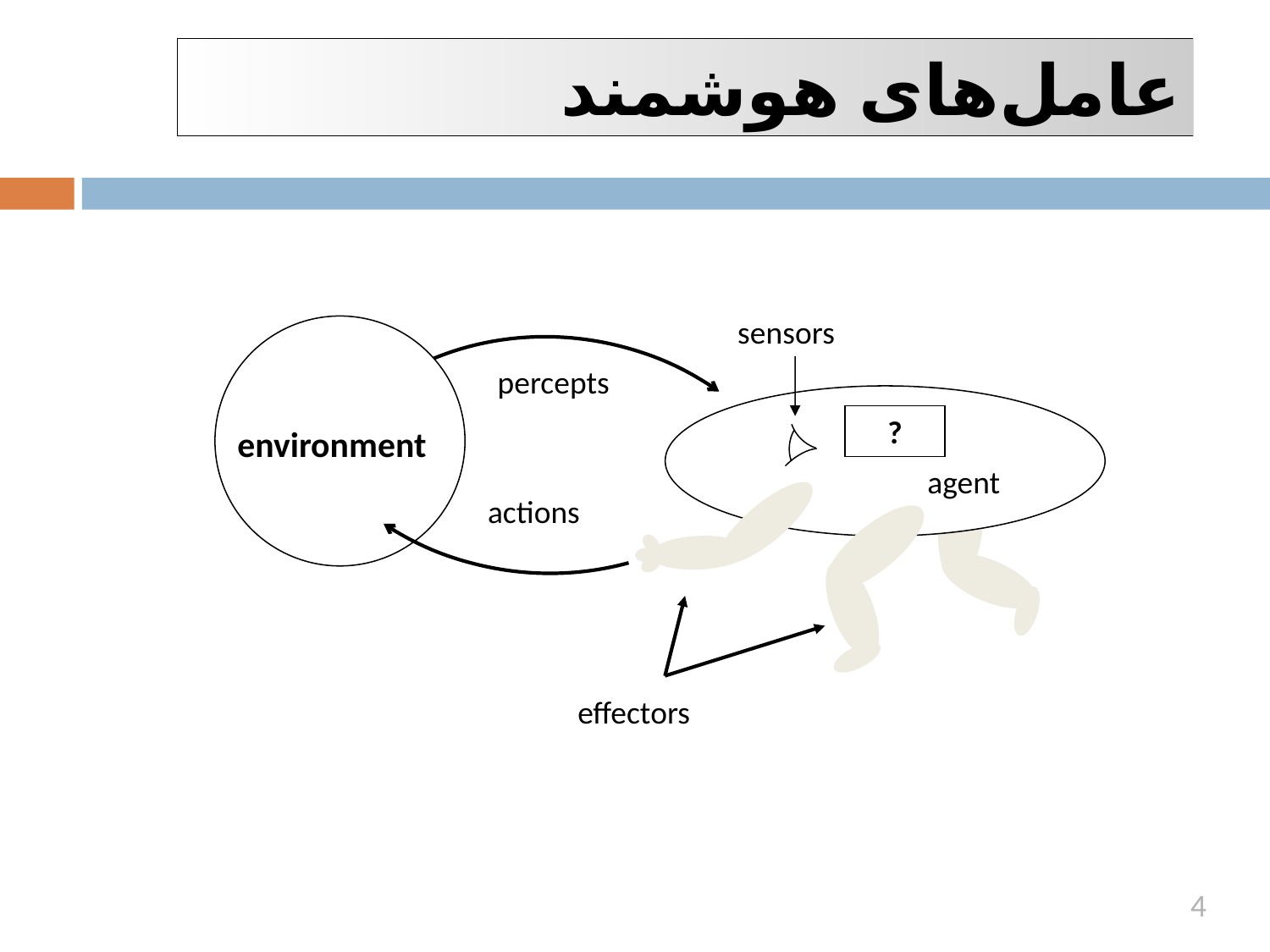

عامل‌های هوشمند
sensors

percepts

?

environment
agent

actions

effectors
4